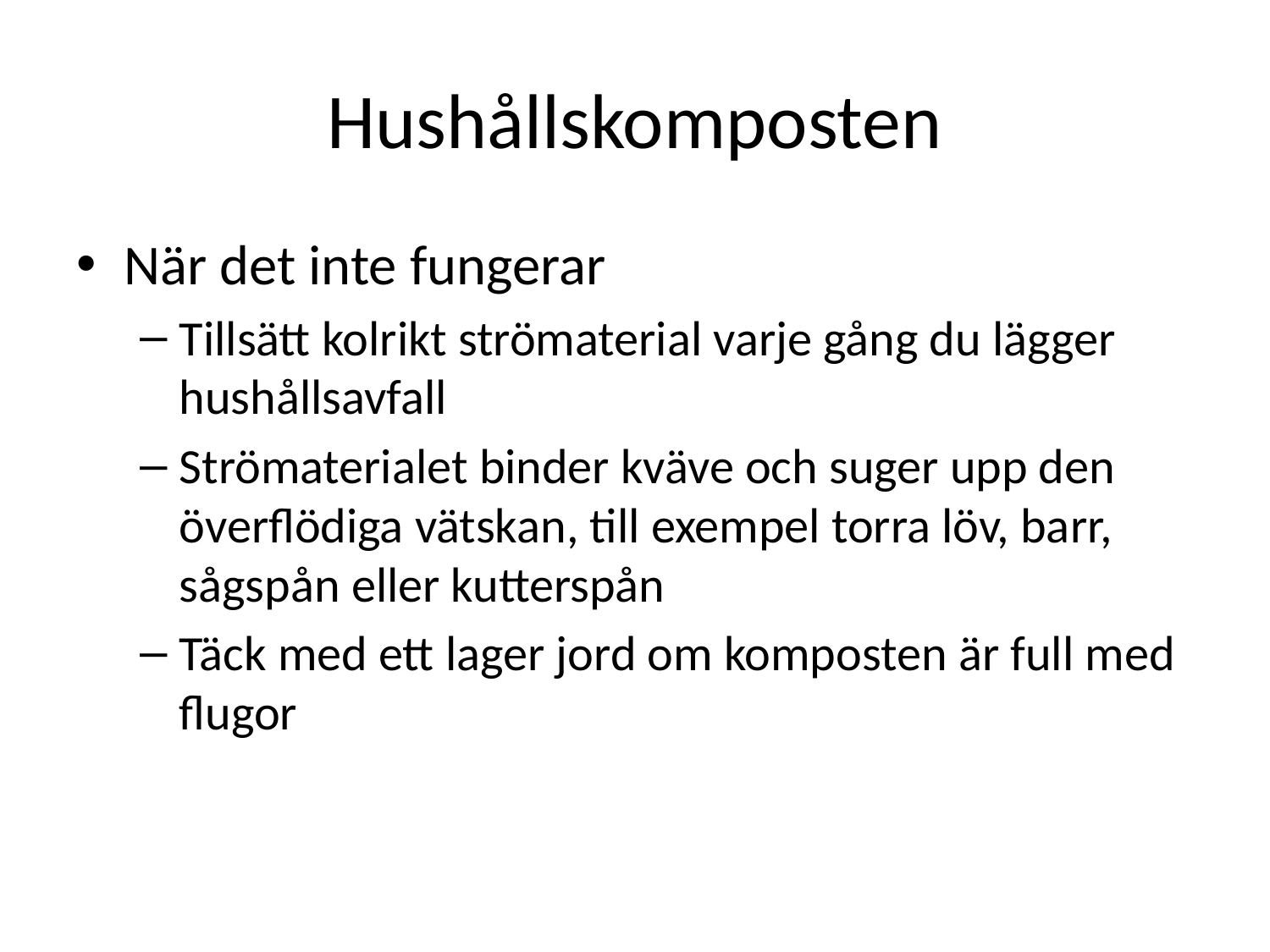

# Hushållskomposten
När det inte fungerar
Tillsätt kolrikt strömaterial varje gång du lägger hushållsavfall
Strömaterialet binder kväve och suger upp den överflödiga vätskan, till exempel torra löv, barr, sågspån eller kutterspån
Täck med ett lager jord om komposten är full med flugor